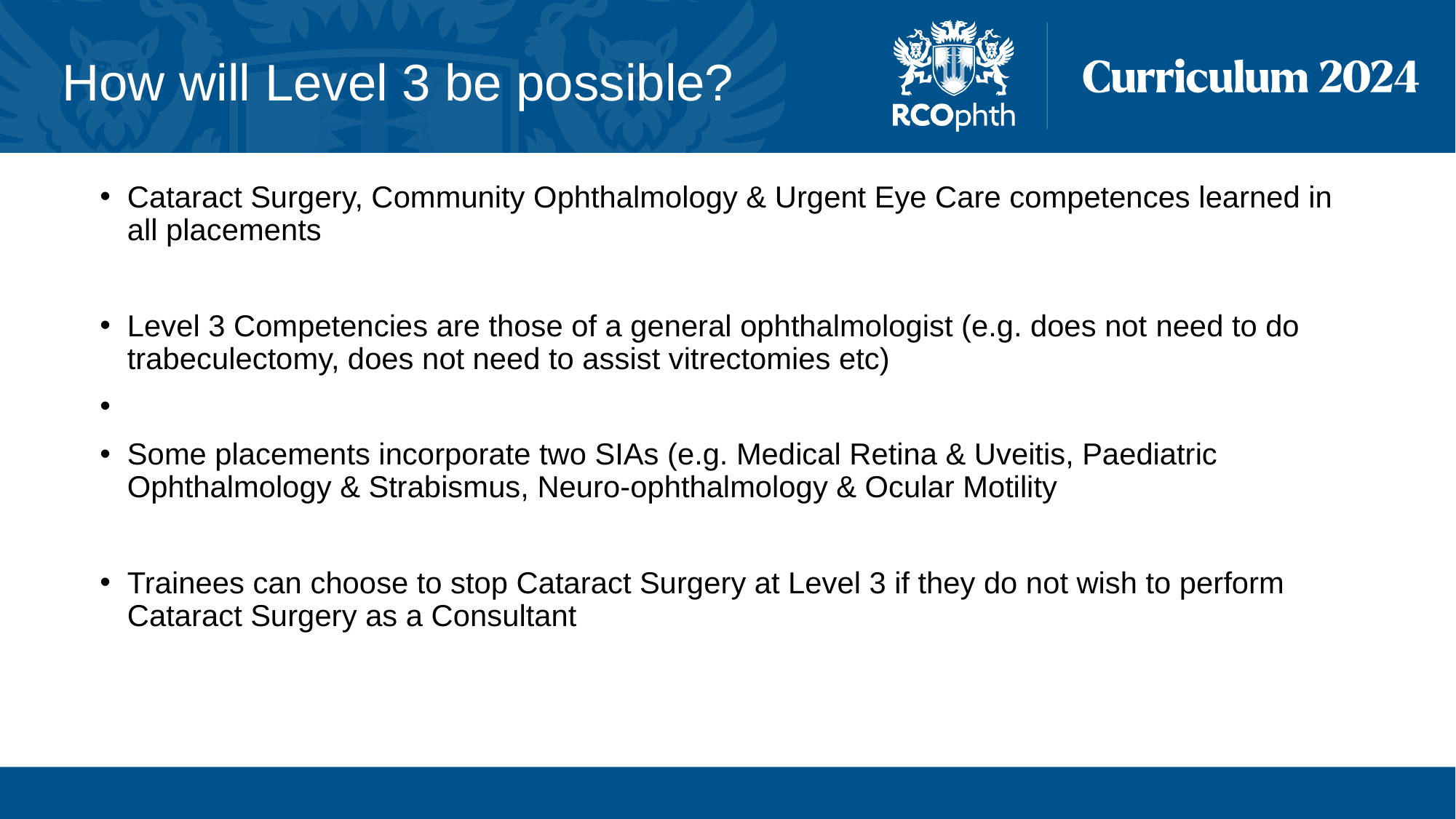

# How will Level 3 be possible?
Cataract Surgery, Community Ophthalmology & Urgent Eye Care competences learned in all placements

Level 3 Competencies are those of a general ophthalmologist (e.g. does not need to do trabeculectomy, does not need to assist vitrectomies etc)

Some placements incorporate two SIAs (e.g. Medical Retina & Uveitis, Paediatric Ophthalmology & Strabismus, Neuro-ophthalmology & Ocular Motility

Trainees can choose to stop Cataract Surgery at Level 3 if they do not wish to perform Cataract Surgery as a Consultant